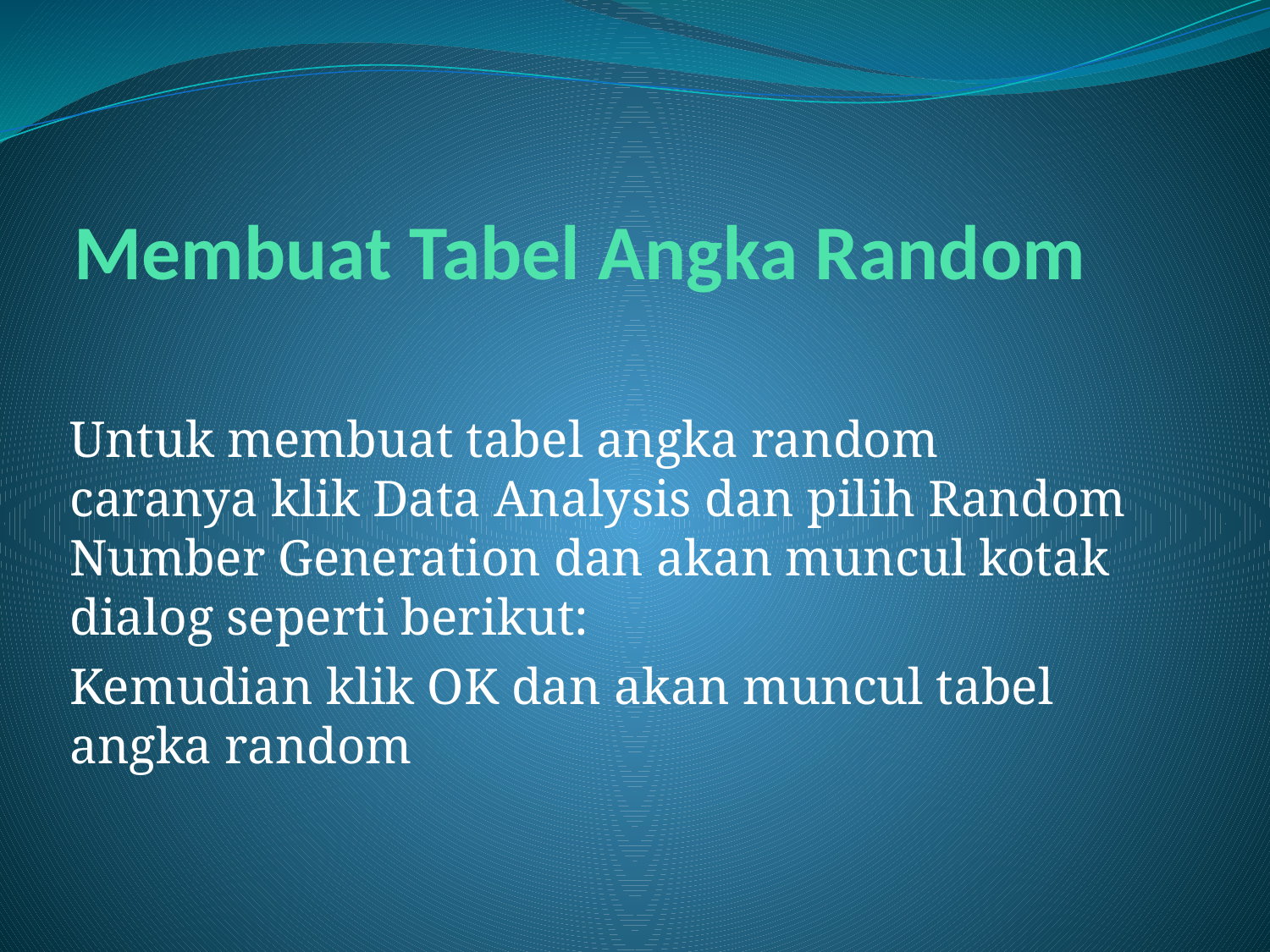

# Membuat Tabel Angka Random
Untuk membuat tabel angka random caranya klik Data Analysis dan pilih Random Number Generation dan akan muncul kotak dialog seperti berikut:
Kemudian klik OK dan akan muncul tabel angka random